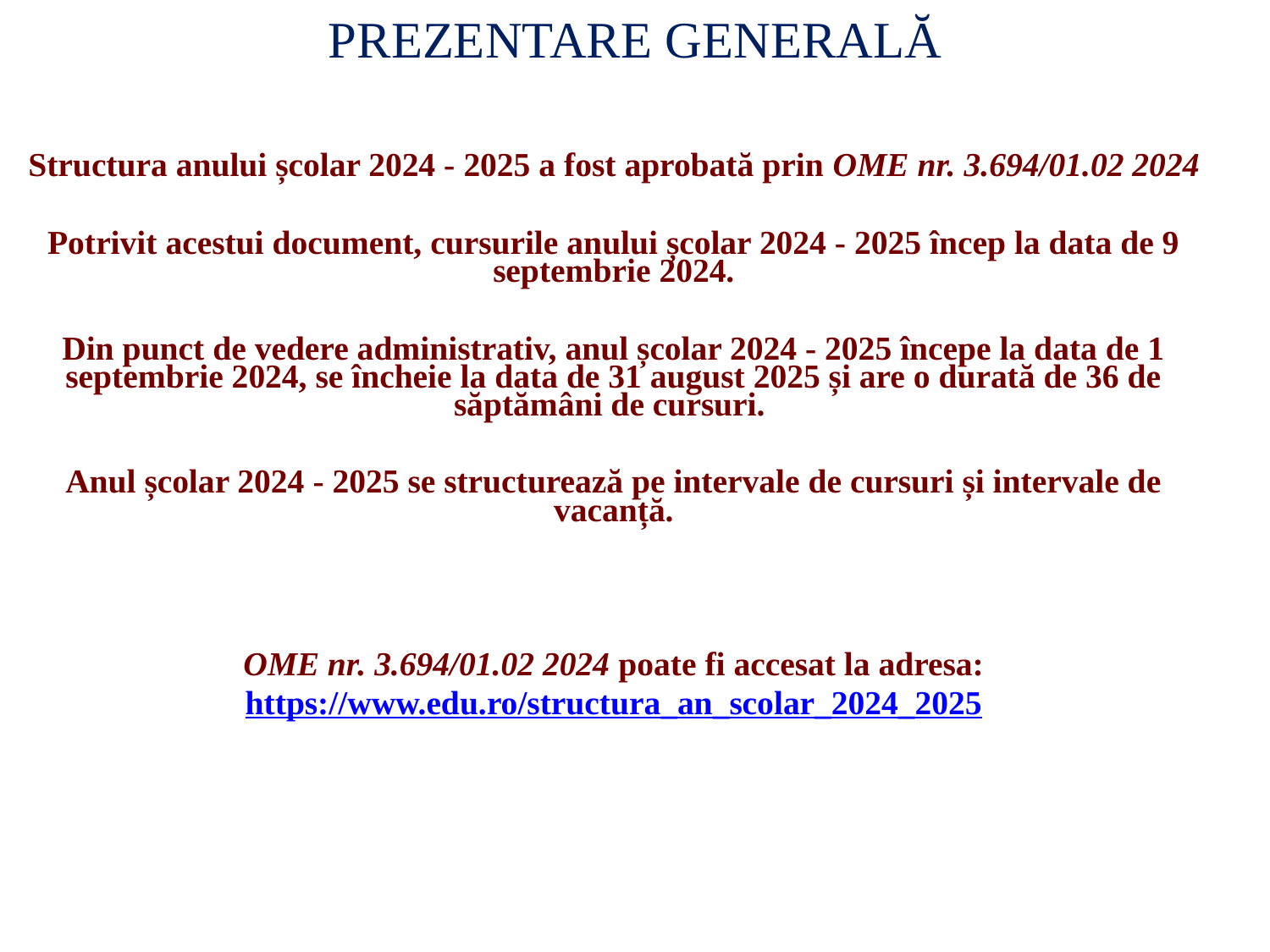

Prezentare generală
Structura anului școlar 2024 - 2025 a fost aprobată prin OME nr. 3.694/01.02 2024

Potrivit acestui document, cursurile anului școlar 2024 - 2025 încep la data de 9 septembrie 2024.

Din punct de vedere administrativ, anul școlar 2024 - 2025 începe la data de 1 septembrie 2024, se încheie la data de 31 august 2025 și are o durată de 36 de săptămâni de cursuri.

Anul școlar 2024 - 2025 se structurează pe intervale de cursuri și intervale de vacanță.

OME nr. 3.694/01.02 2024 poate fi accesat la adresa:
https://www.edu.ro/structura_an_scolar_2024_2025

2
2